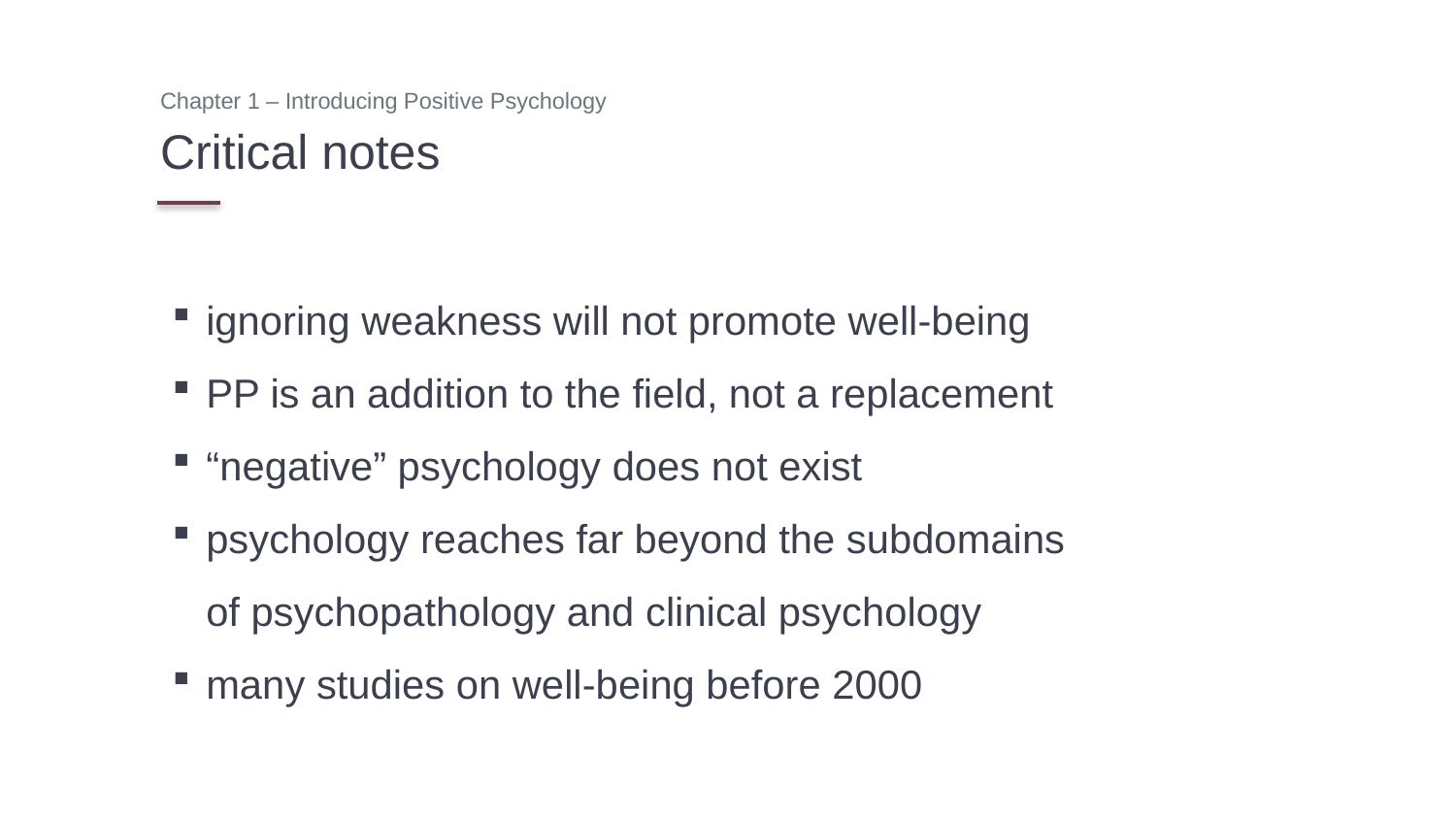

Chapter 1 – Introducing Positive Psychology
# Critical notes
ignoring weakness will not promote well-being
PP is an addition to the field, not a replacement
“negative” psychology does not exist
psychology reaches far beyond the subdomains of psychopathology and clinical psychology
many studies on well-being before 2000